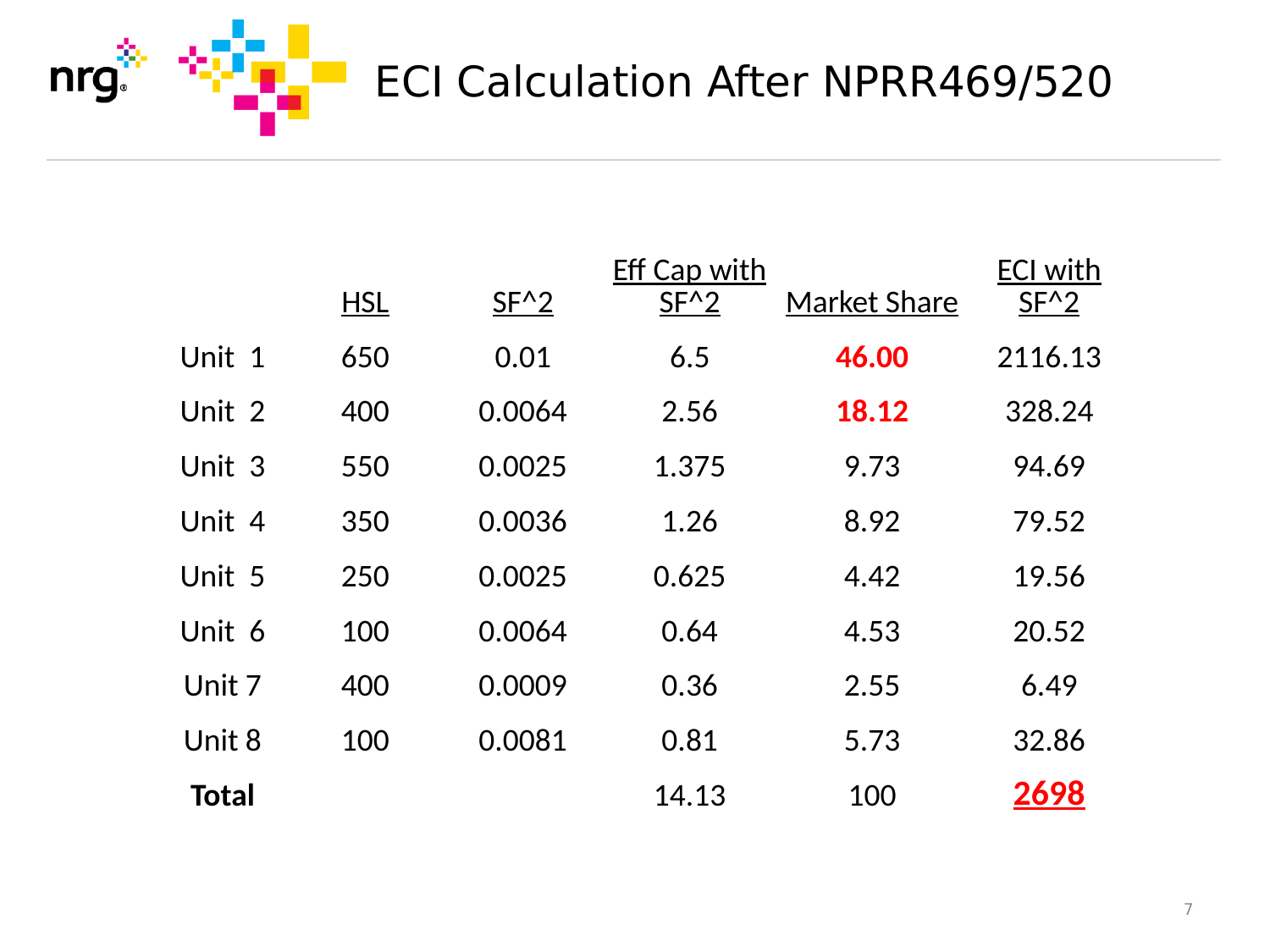

# ECI Calculation After NPRR469/520
|  | HSL | SF^2 | Eff Cap with SF^2 | Market Share | ECI with SF^2 |
| --- | --- | --- | --- | --- | --- |
| Unit 1 | 650 | 0.01 | 6.5 | 46.00 | 2116.13 |
| Unit 2 | 400 | 0.0064 | 2.56 | 18.12 | 328.24 |
| Unit 3 | 550 | 0.0025 | 1.375 | 9.73 | 94.69 |
| Unit 4 | 350 | 0.0036 | 1.26 | 8.92 | 79.52 |
| Unit 5 | 250 | 0.0025 | 0.625 | 4.42 | 19.56 |
| Unit 6 | 100 | 0.0064 | 0.64 | 4.53 | 20.52 |
| Unit 7 | 400 | 0.0009 | 0.36 | 2.55 | 6.49 |
| Unit 8 | 100 | 0.0081 | 0.81 | 5.73 | 32.86 |
| Total |  |  | 14.13 | 100 | 2698 |
7